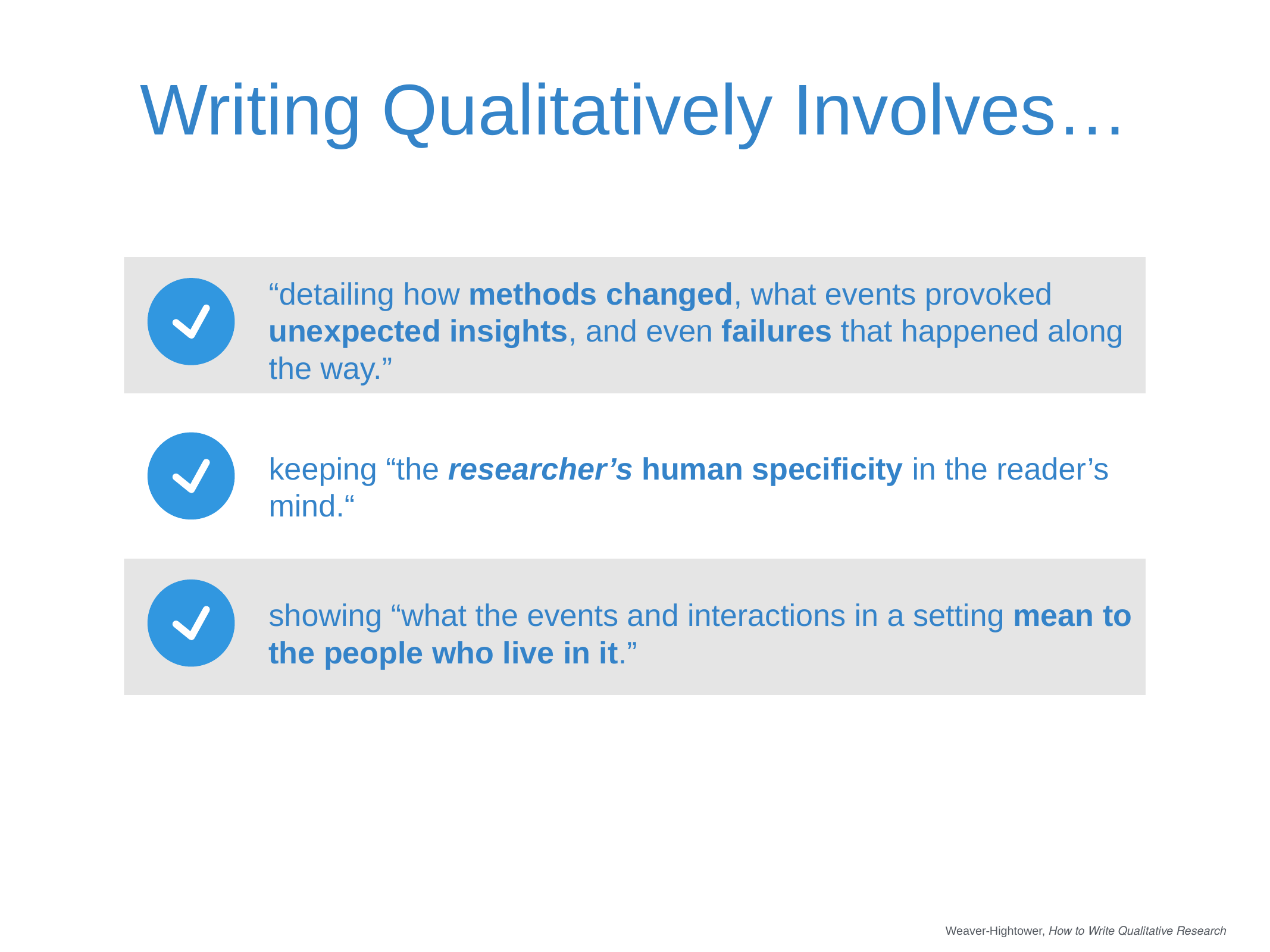

Writing Qualitatively Involves…

“detailing how methods changed, what events provoked unexpected insights, and even failures that happened along the way.”

keeping “the researcher’s human specificity in the reader’s mind.“

showing “what the events and interactions in a setting mean to the people who live in it.”